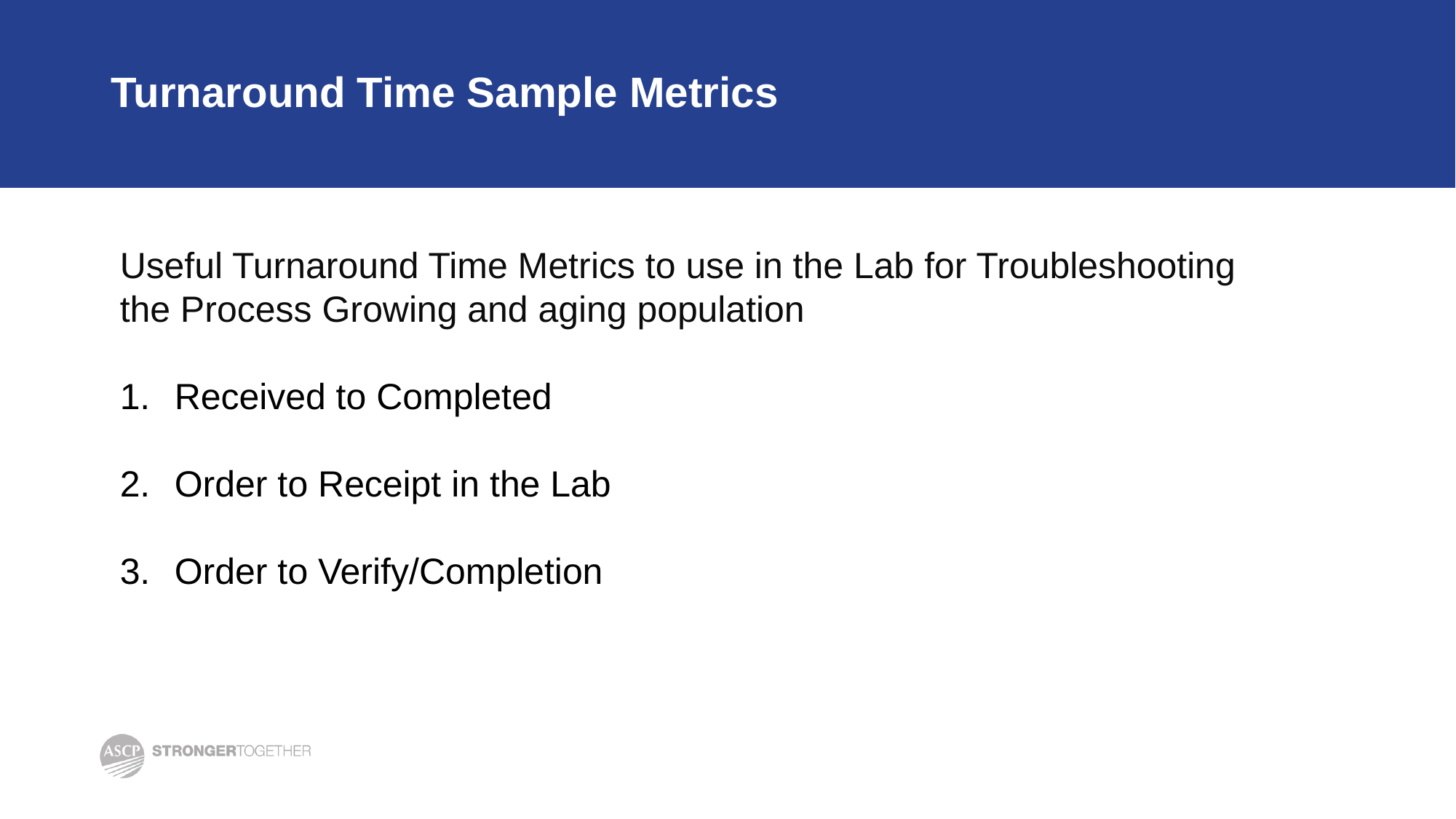

# Turnaround Time Sample Metrics
Useful Turnaround Time Metrics to use in the Lab for Troubleshooting
the Process Growing and aging population

Received to Completed

Order to Receipt in the Lab

Order to Verify/Completion